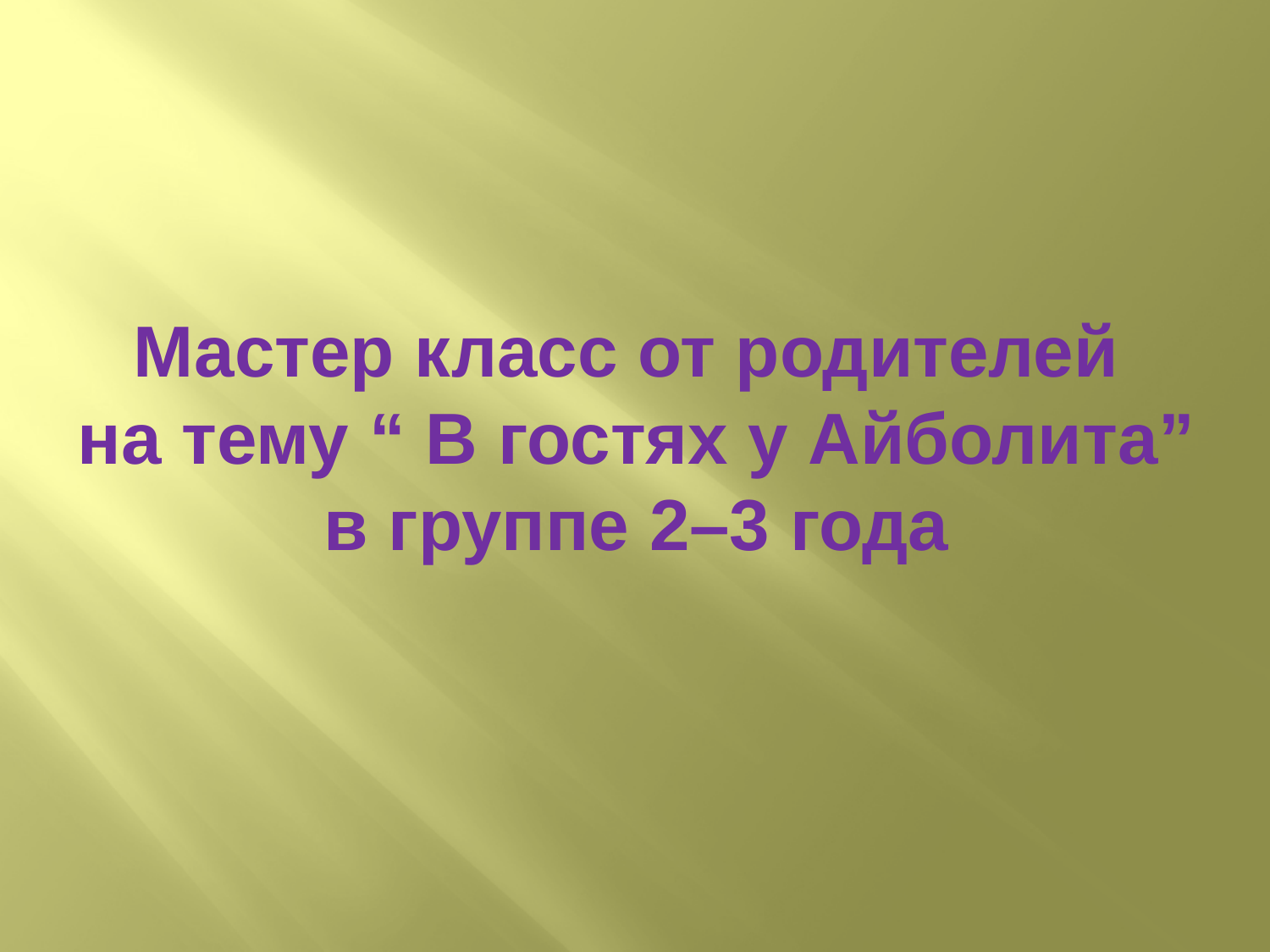

# Мастер класс от родителей на тему “ В гостях у Айболита” в группе 2–3 года